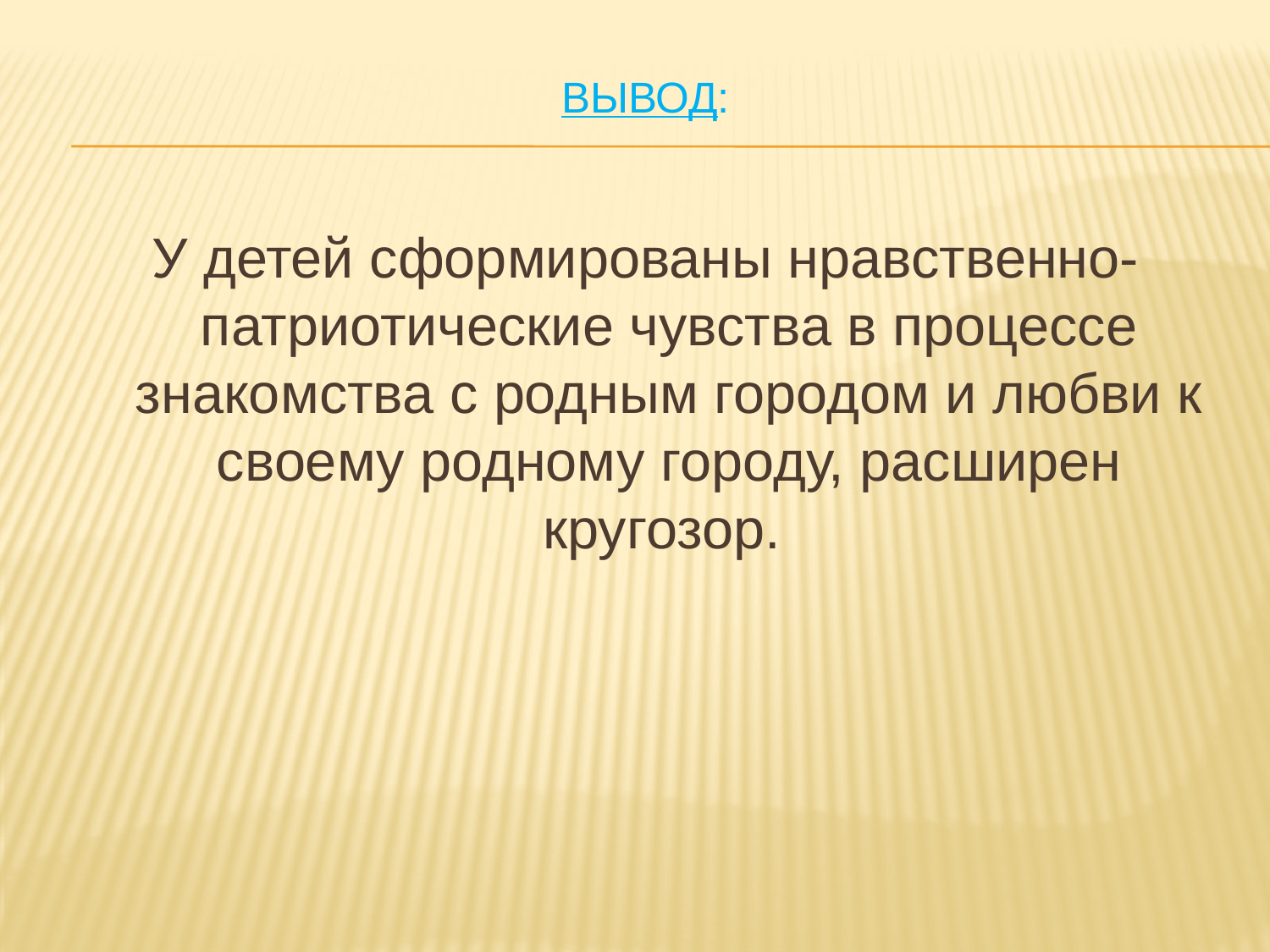

# Вывод:
У детей сформированы нравственно-патриотические чувства в процессе знакомства с родным городом и любви к своему родному городу, расширен кругозор.